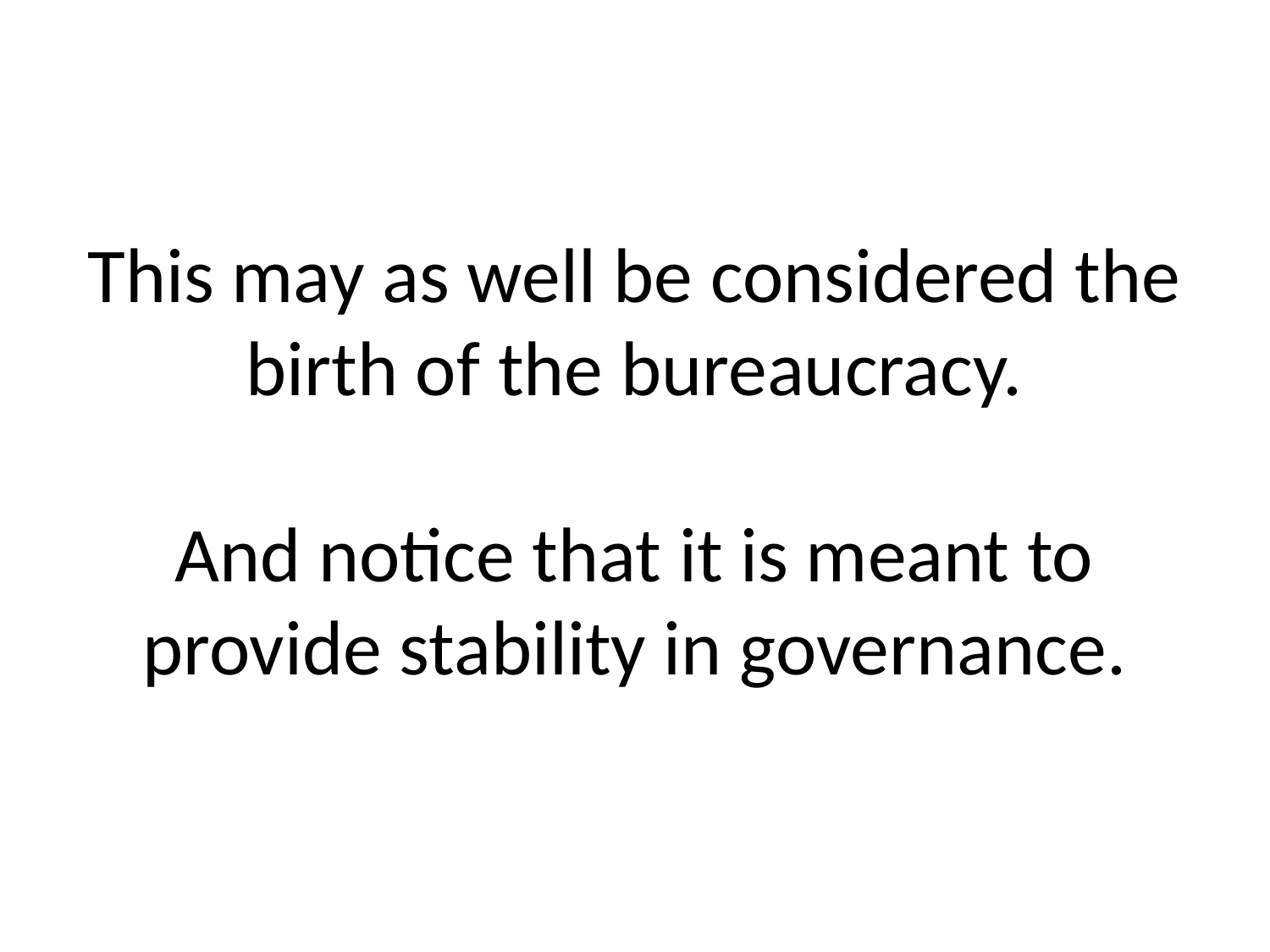

# This may as well be considered the birth of the bureaucracy. And notice that it is meant to provide stability in governance.